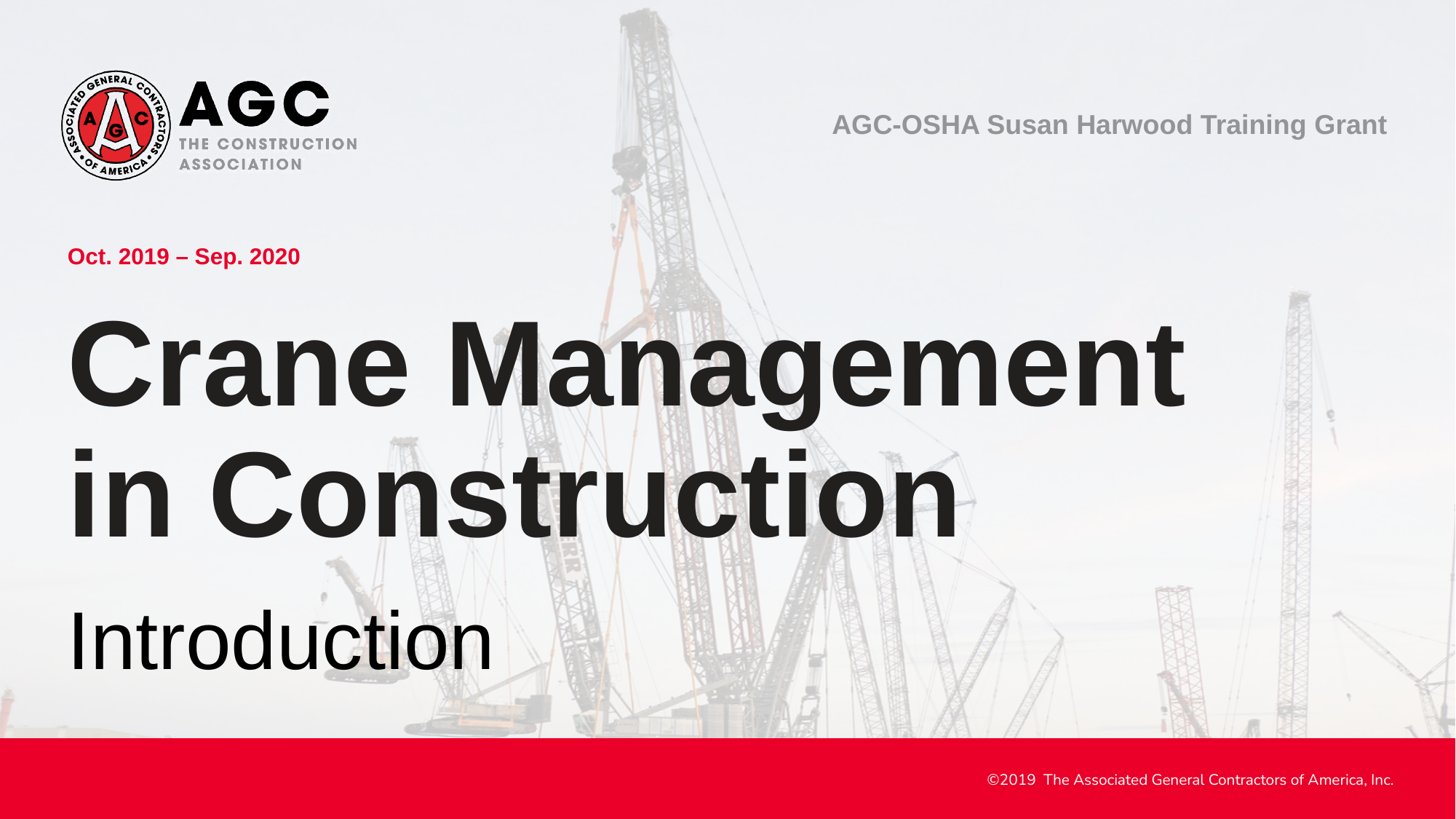

AGC-OSHA Susan Harwood Training Grant
Oct. 2019 – Sep. 2020
Crane Management in Construction
Introduction